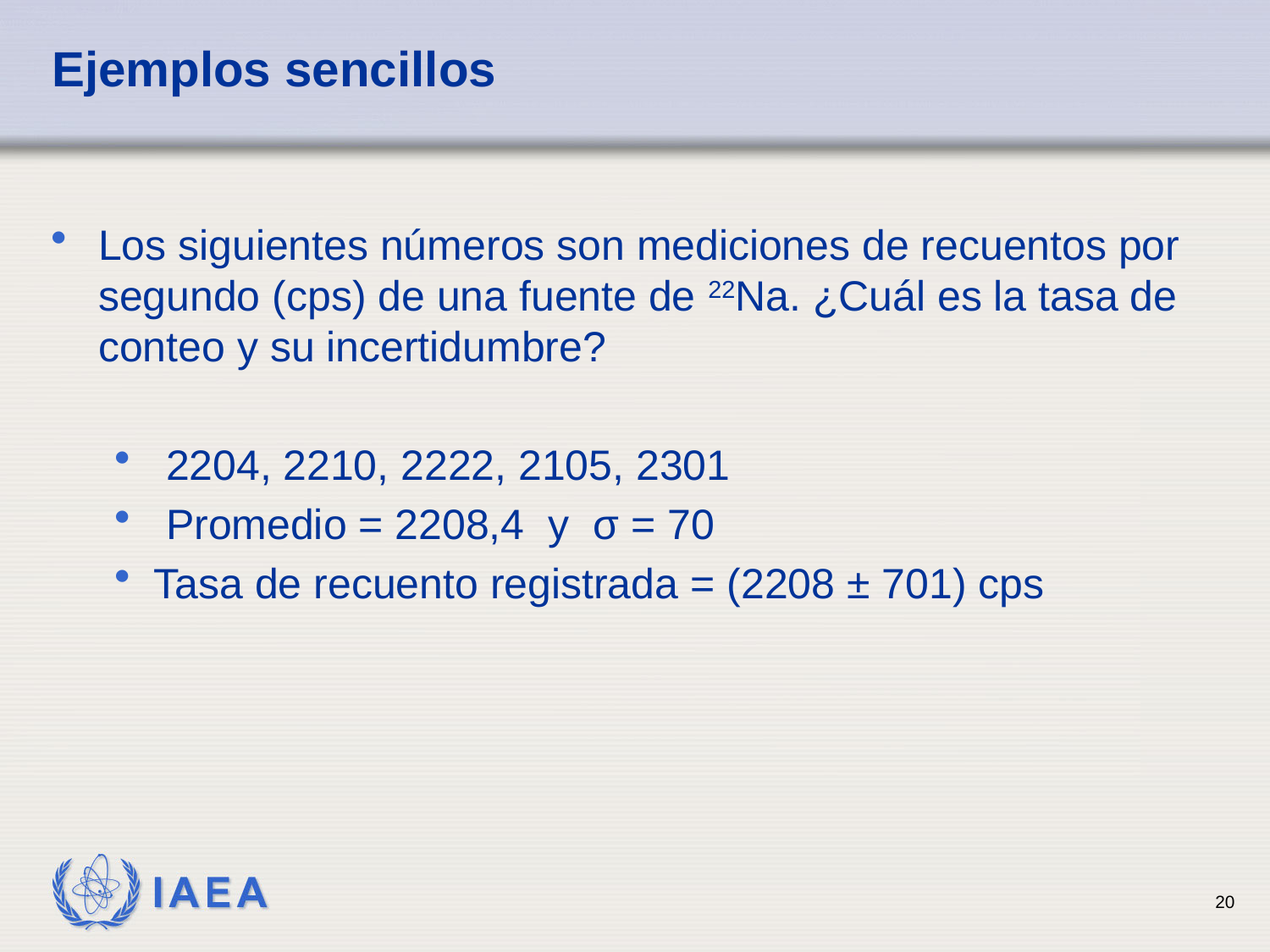

# Ejemplos sencillos
Los siguientes números son mediciones de recuentos por segundo (cps) de una fuente de 22Na. ¿Cuál es la tasa de conteo y su incertidumbre?

 2204, 2210, 2222, 2105, 2301
 Promedio = 2208,4  y  σ = 70
Tasa de recuento registrada = (2208 ± 701) cps
20